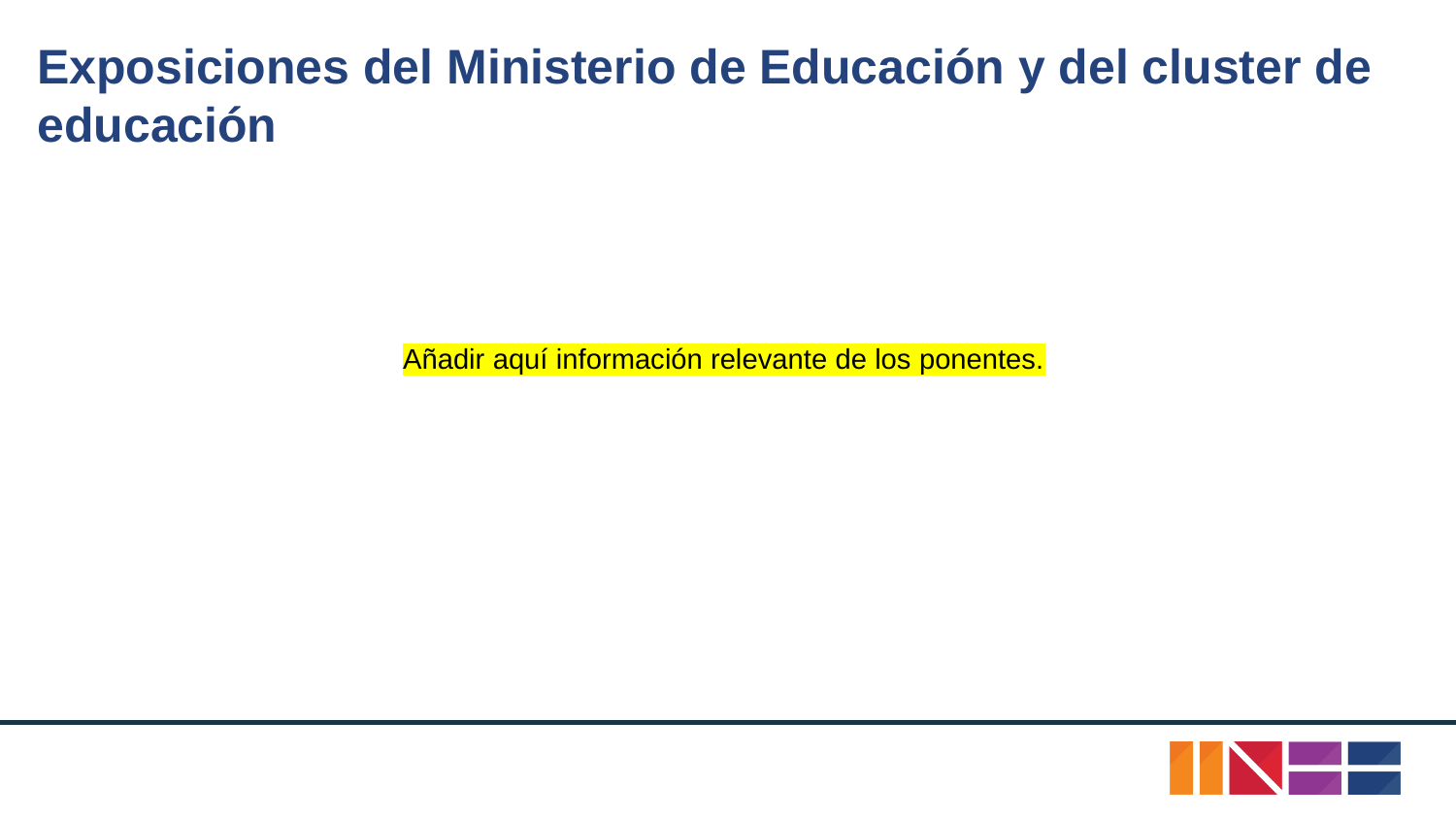

# Exposiciones del Ministerio de Educación y del cluster de educación

Añadir aquí información relevante de los ponentes.